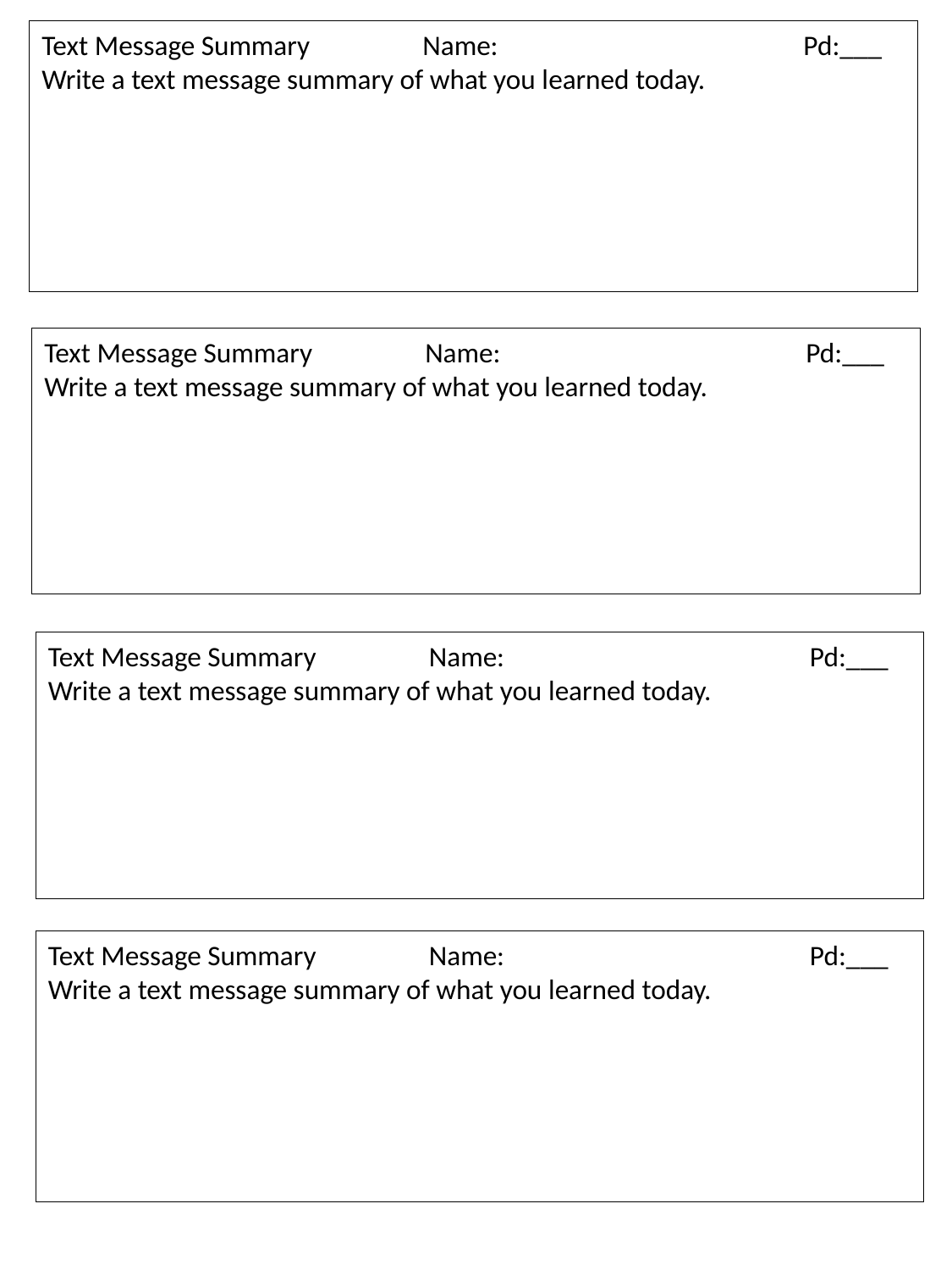

Text Message Summary	Name:			Pd:___
Write a text message summary of what you learned today.

Text Message Summary	Name:			Pd:___
Write a text message summary of what you learned today.

Text Message Summary	Name:			Pd:___
Write a text message summary of what you learned today.

Text Message Summary	Name:			Pd:___
Write a text message summary of what you learned today.